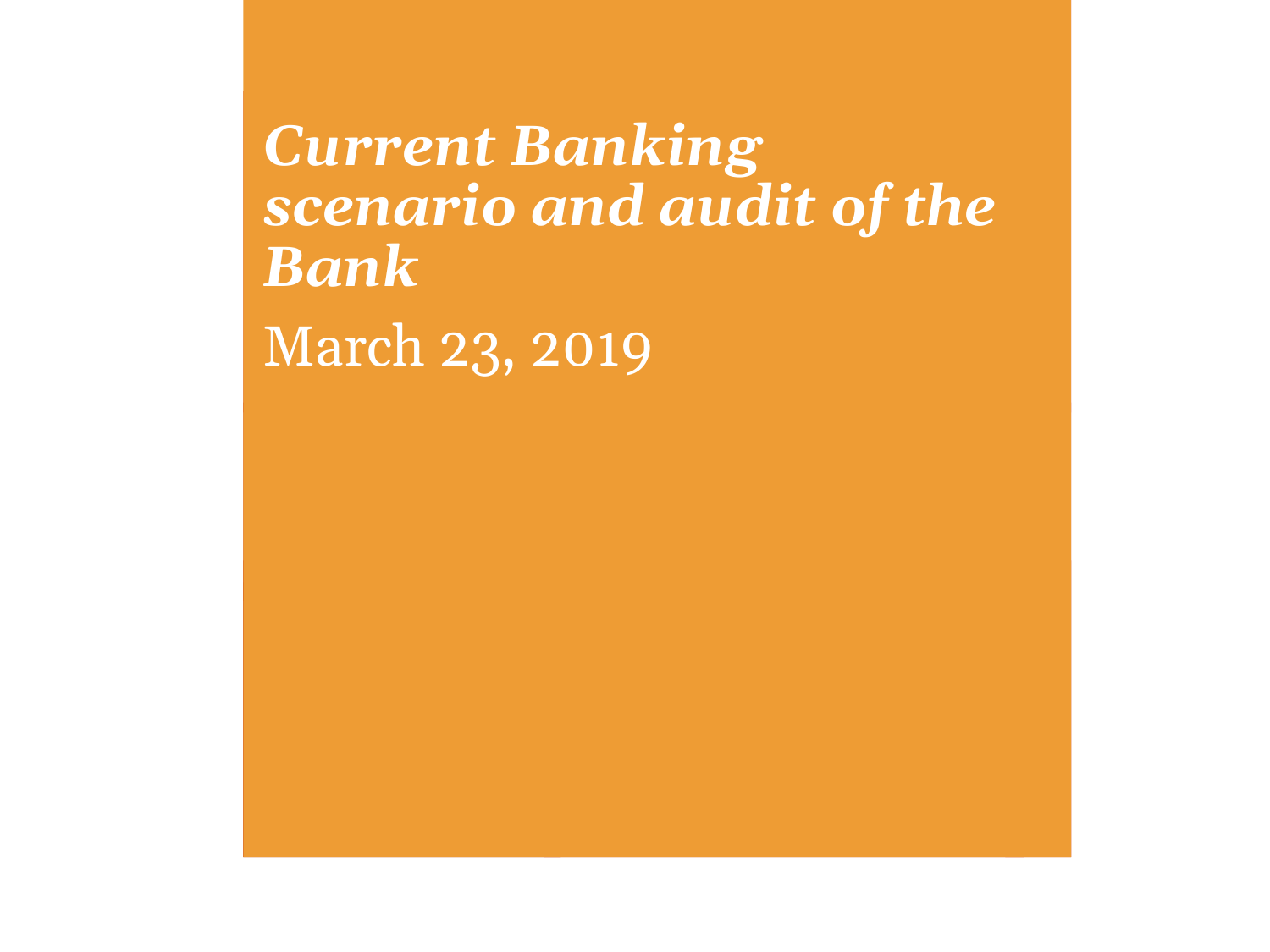

# Current Banking scenario and audit of the Bank
March 23, 2019